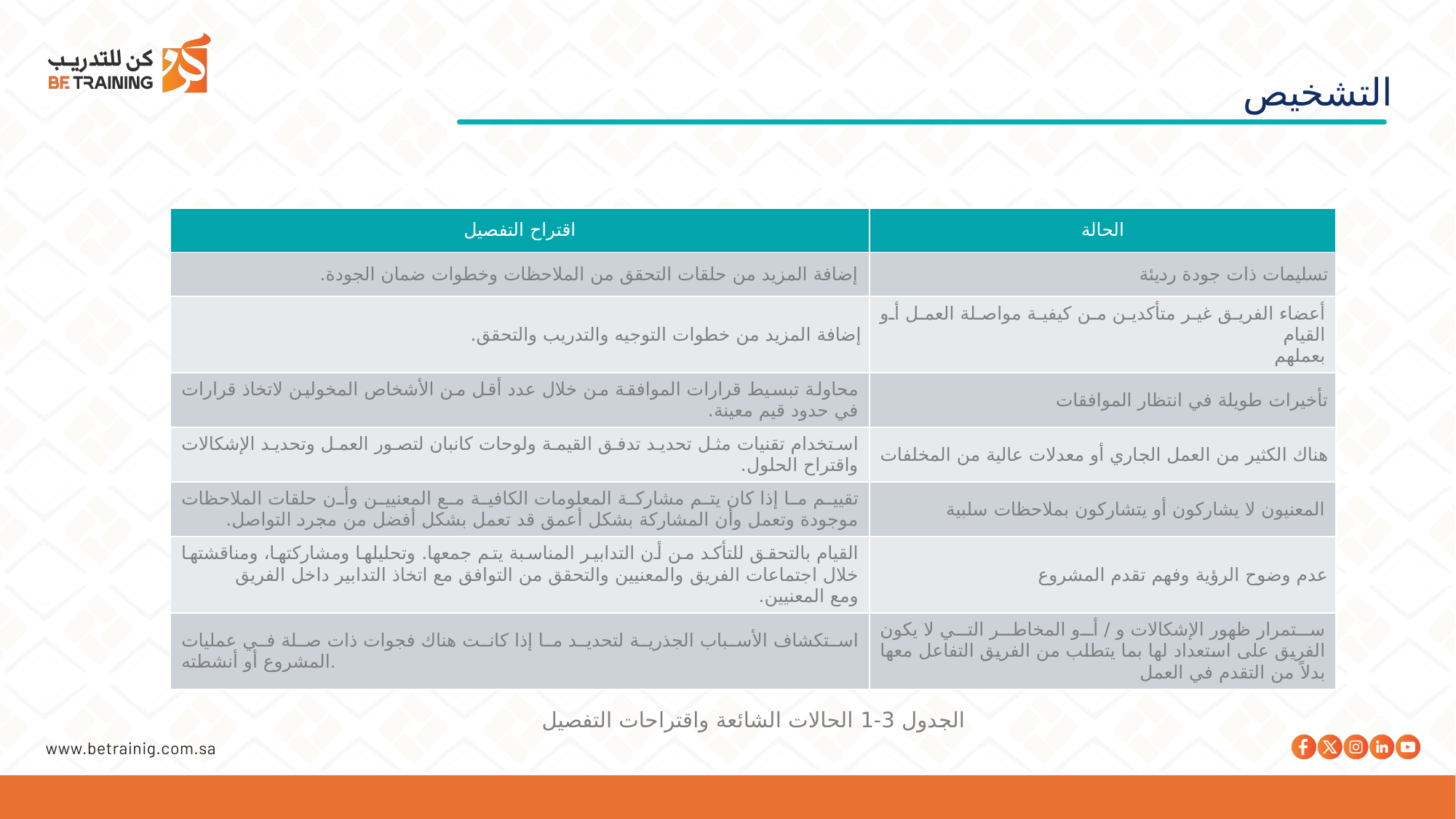

التشخيص
| اقتراح التفصيل | الحالة |
| --- | --- |
| إضافة المزيد من حلقات التحقق من الملاحظات وخطوات ضمان الجودة. | تسليمات ذات جودة رديئة |
| إضافة المزيد من خطوات التوجيه والتدريب والتحقق. | أعضاء الفريق غير متأكدين من كيفية مواصلة العمل أو القيام بعملهم |
| محاولة تبسيط قرارات الموافقة من خلال عدد أقل من الأشخاص المخولين لاتخاذ قرارات في حدود قيم معينة. | تأخيرات طويلة في انتظار الموافقات |
| استخدام تقنيات مثل تحديد تدفق القيمة ولوحات كانبان لتصور العمل وتحديد الإشكالات واقتراح الحلول. | هناك الكثير من العمل الجاري أو معدلات عالية من المخلفات |
| تقييم ما إذا كان يتم مشاركة المعلومات الكافية مع المعنيين وأن حلقات الملاحظات موجودة وتعمل وأن المشاركة بشكل أعمق قد تعمل بشكل أفضل من مجرد التواصل. | المعنيون لا يشاركون أو يتشاركون بملاحظات سلبية |
| القيام بالتحقق للتأكد من أن التدابير المناسبة يتم جمعها. وتحليلها ومشاركتها، ومناقشتها خلال اجتماعات الفريق والمعنيين والتحقق من التوافق مع اتخاذ التدابير داخل الفريق ومع المعنيين. | عدم وضوح الرؤية وفهم تقدم المشروع |
| استكشاف الأسباب الجذرية لتحديد ما إذا كانت هناك فجوات ذات صلة في عمليات المشروع أو أنشطته. | ستمرار ظهور الإشكالات و / أو المخاطر التي لا يكون الفريق على استعداد لها بما يتطلب من الفريق التفاعل معها بدلاً من التقدم في العمل |
الجدول 3-1 الحالات الشائعة واقتراحات التفصيل